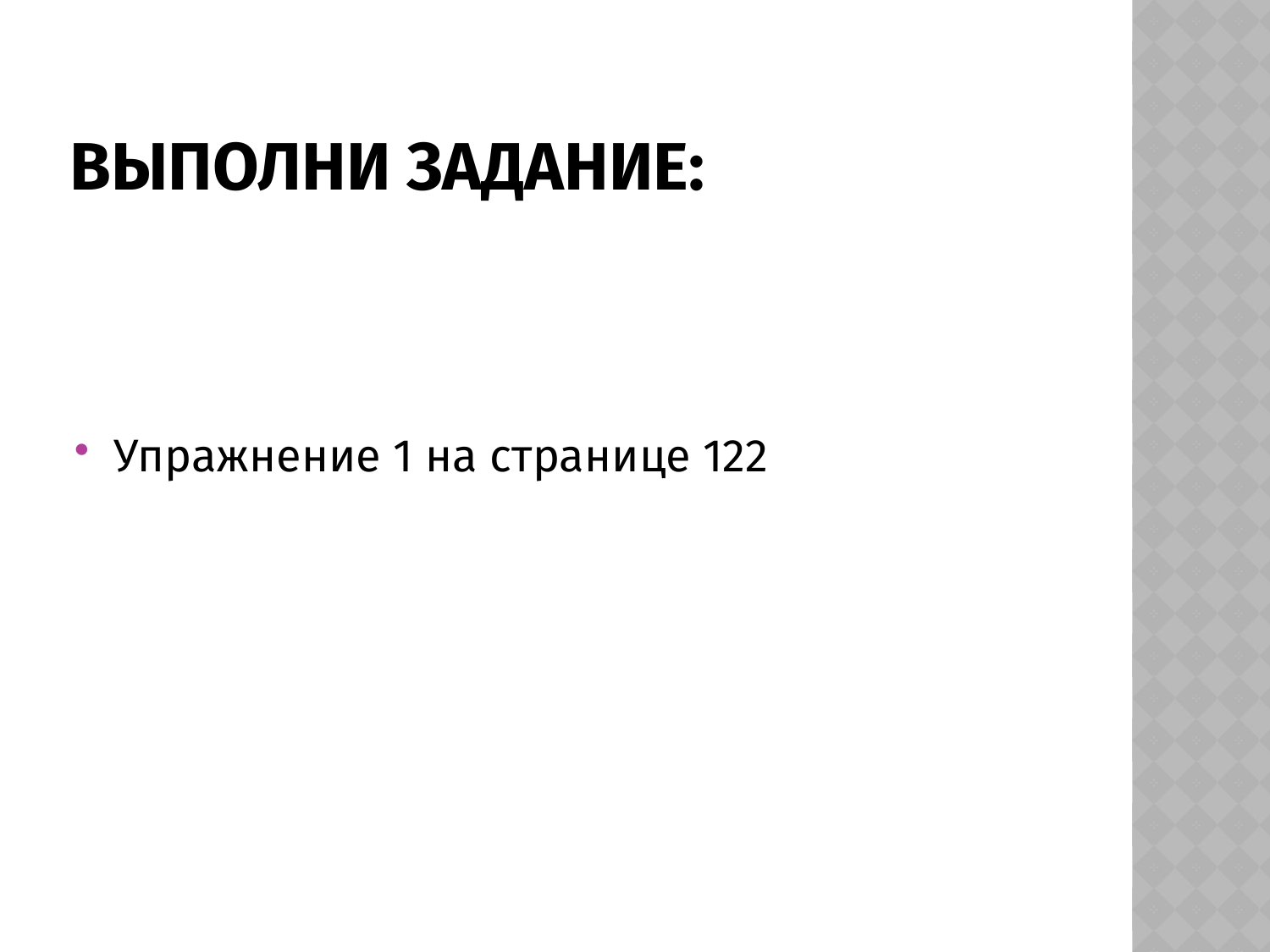

# Выполни задание:

Упражнение 1 на странице 122